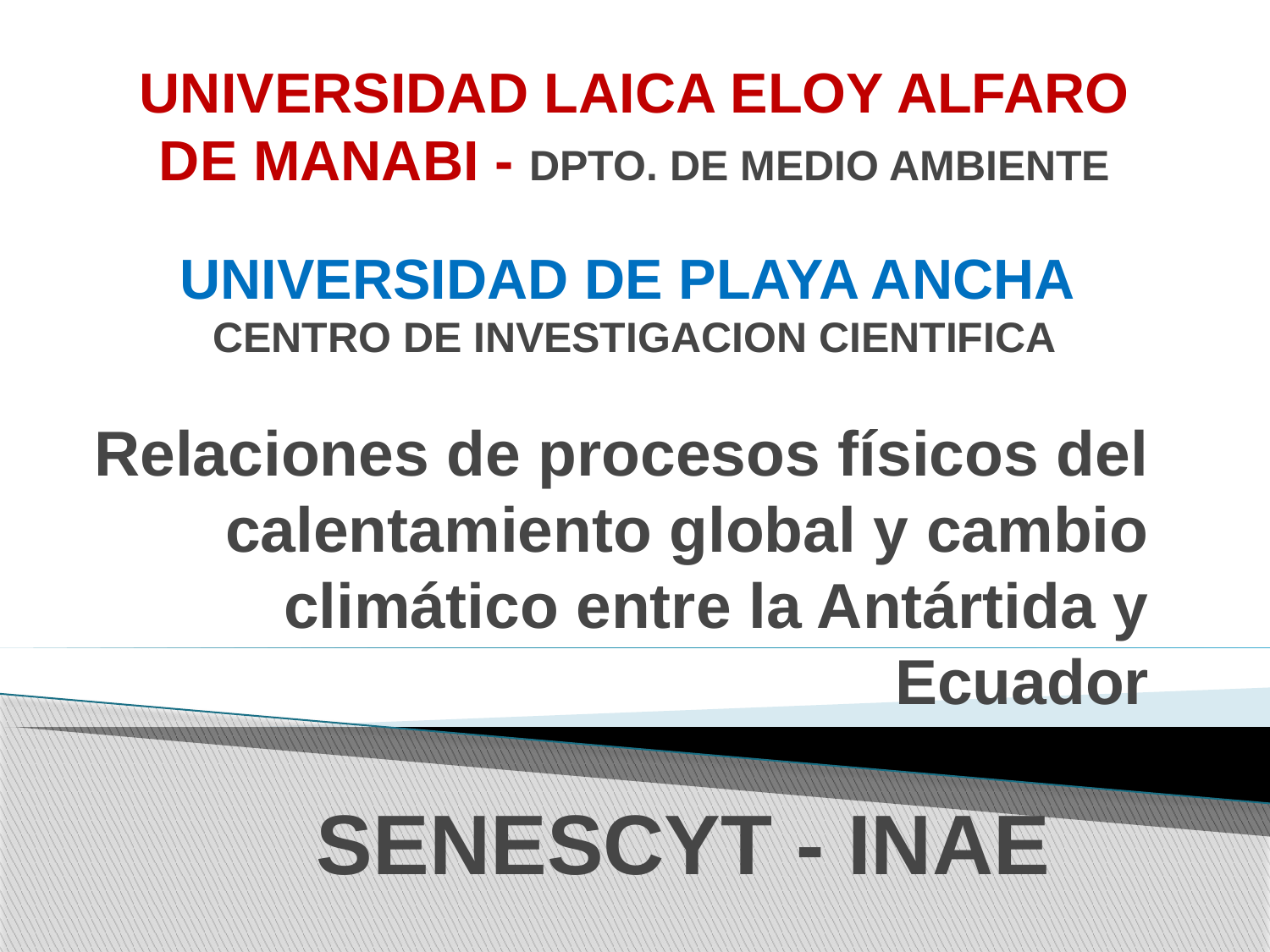

# UNIVERSIDAD LAICA ELOY ALFARO DE MANABI - DPTO. DE MEDIO AMBIENTE UNIVERSIDAD DE PLAYA ANCHA CENTRO DE INVESTIGACION CIENTIFICA
Relaciones de procesos físicos del calentamiento global y cambio climático entre la Antártida y Ecuador

	SENESCYT - INAE